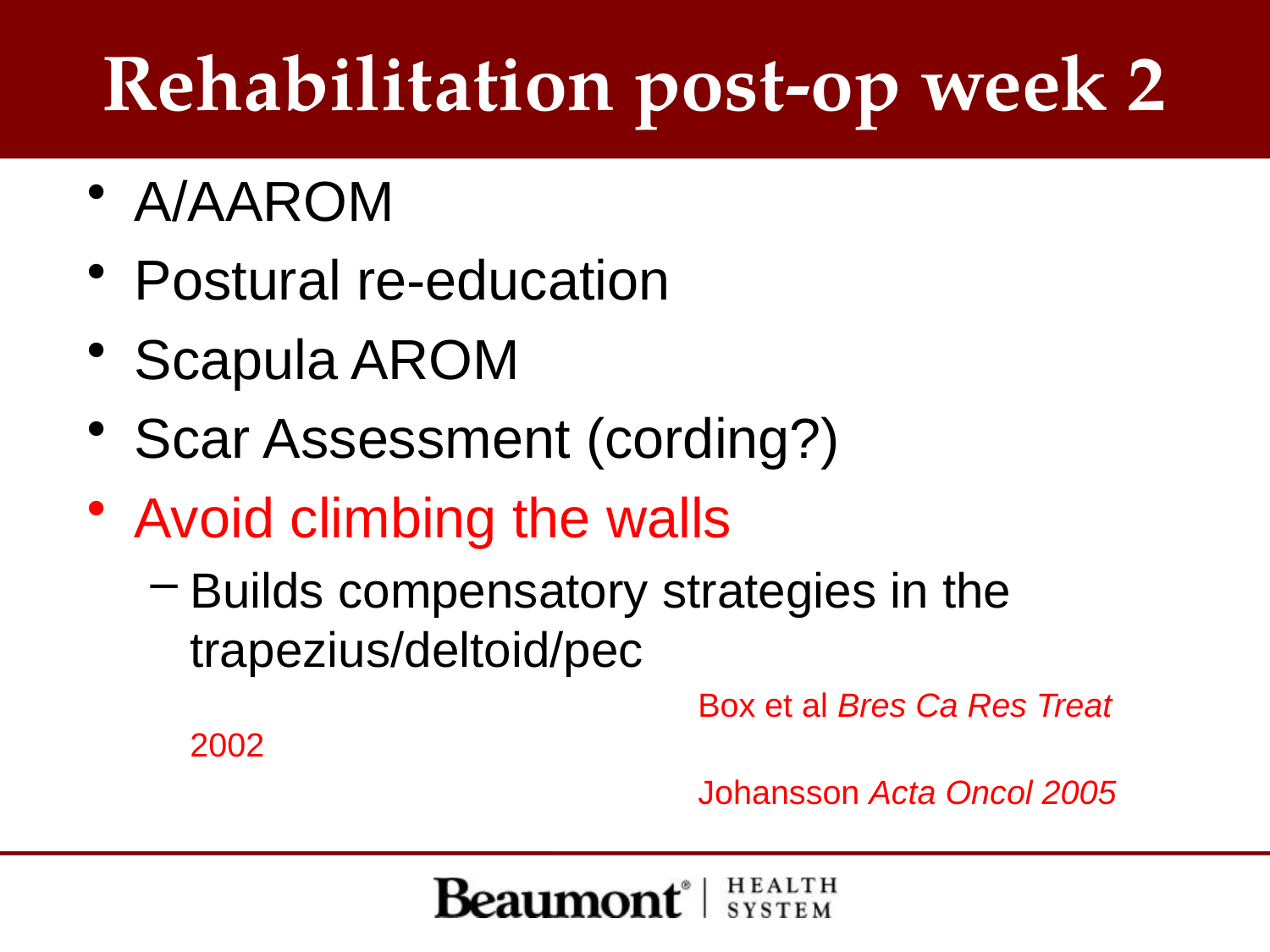

# Rehabilitation post-op week 2
A/AAROM
Postural re-education
Scapula AROM
Scar Assessment (cording?)
Avoid climbing the walls
Builds compensatory strategies in the trapezius/deltoid/pec
					Box et al Bres Ca Res Treat 2002
					Johansson Acta Oncol 2005